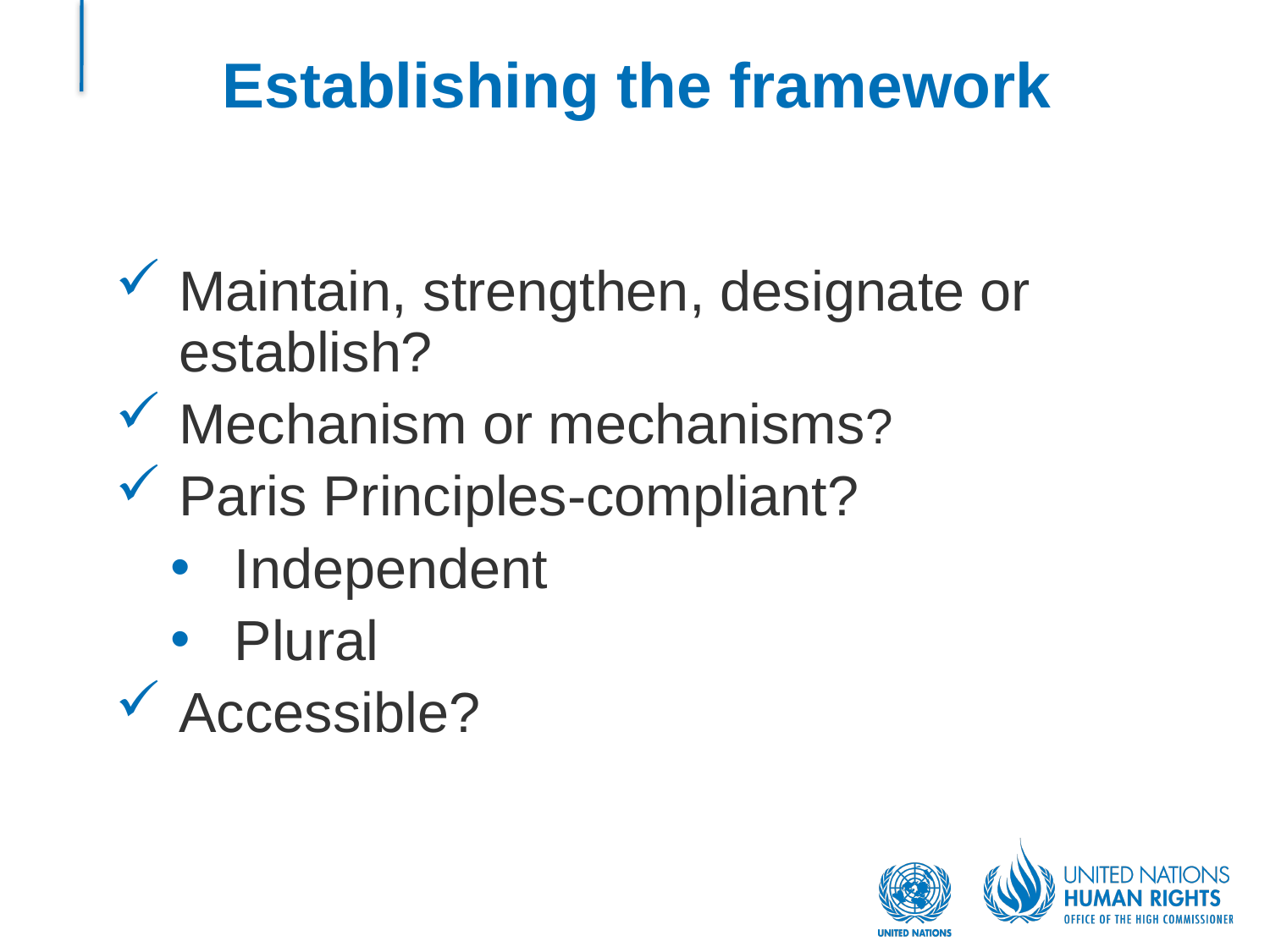

# Establishing the framework

Maintain, strengthen, designate or establish?
Mechanism or mechanisms?
Paris Principles-compliant?
Independent
Plural
Accessible?